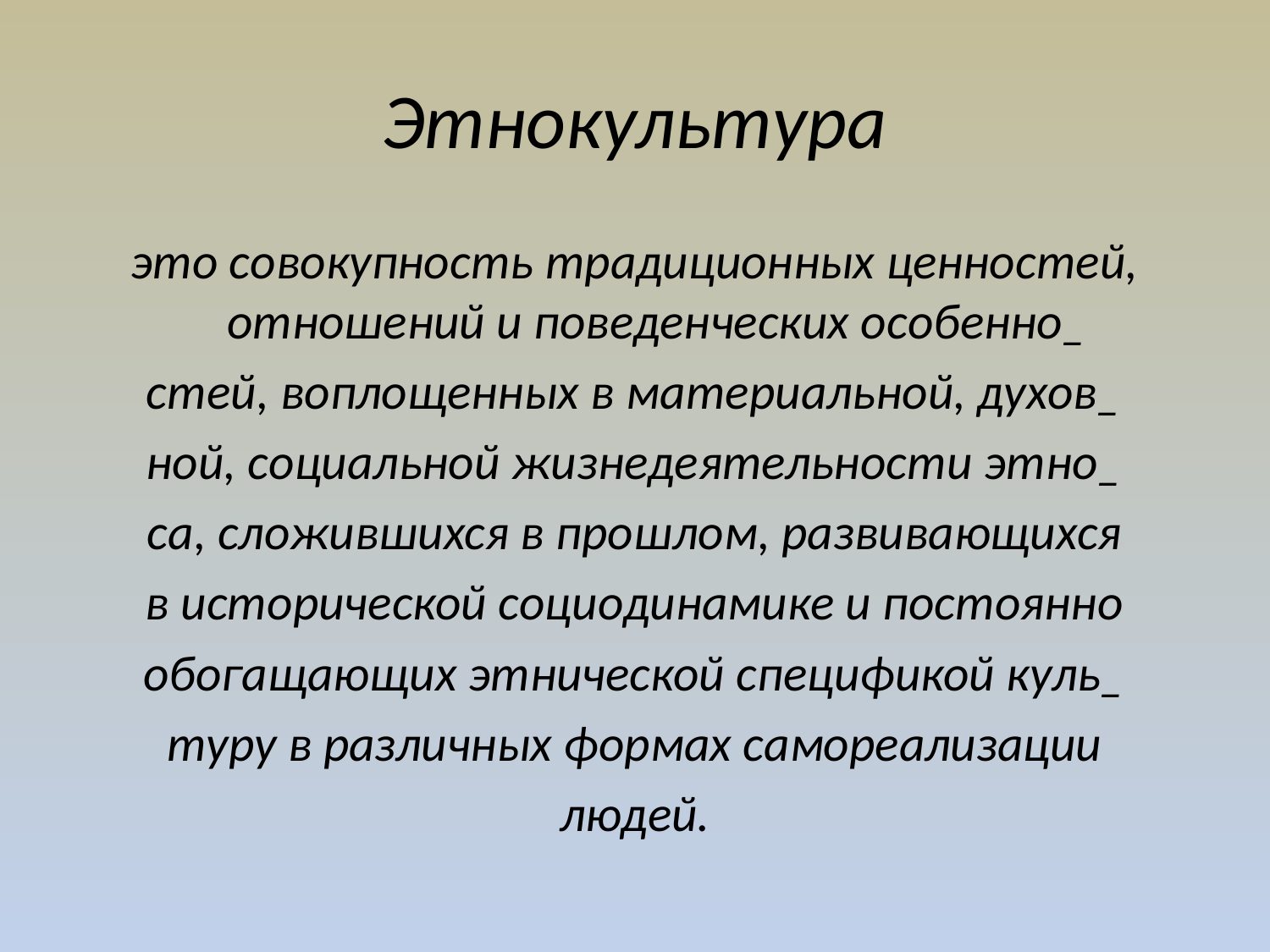

# Этнокультура
это совокупность традиционных ценностей, отношений и поведенческих особенно_
стей, воплощенных в материальной, духов_
ной, социальной жизнедеятельности этно_
са, сложившихся в прошлом, развивающихся
в исторической социодинамике и постоянно
обогащающих этнической спецификой куль_
туру в различных формах самореализации
людей.